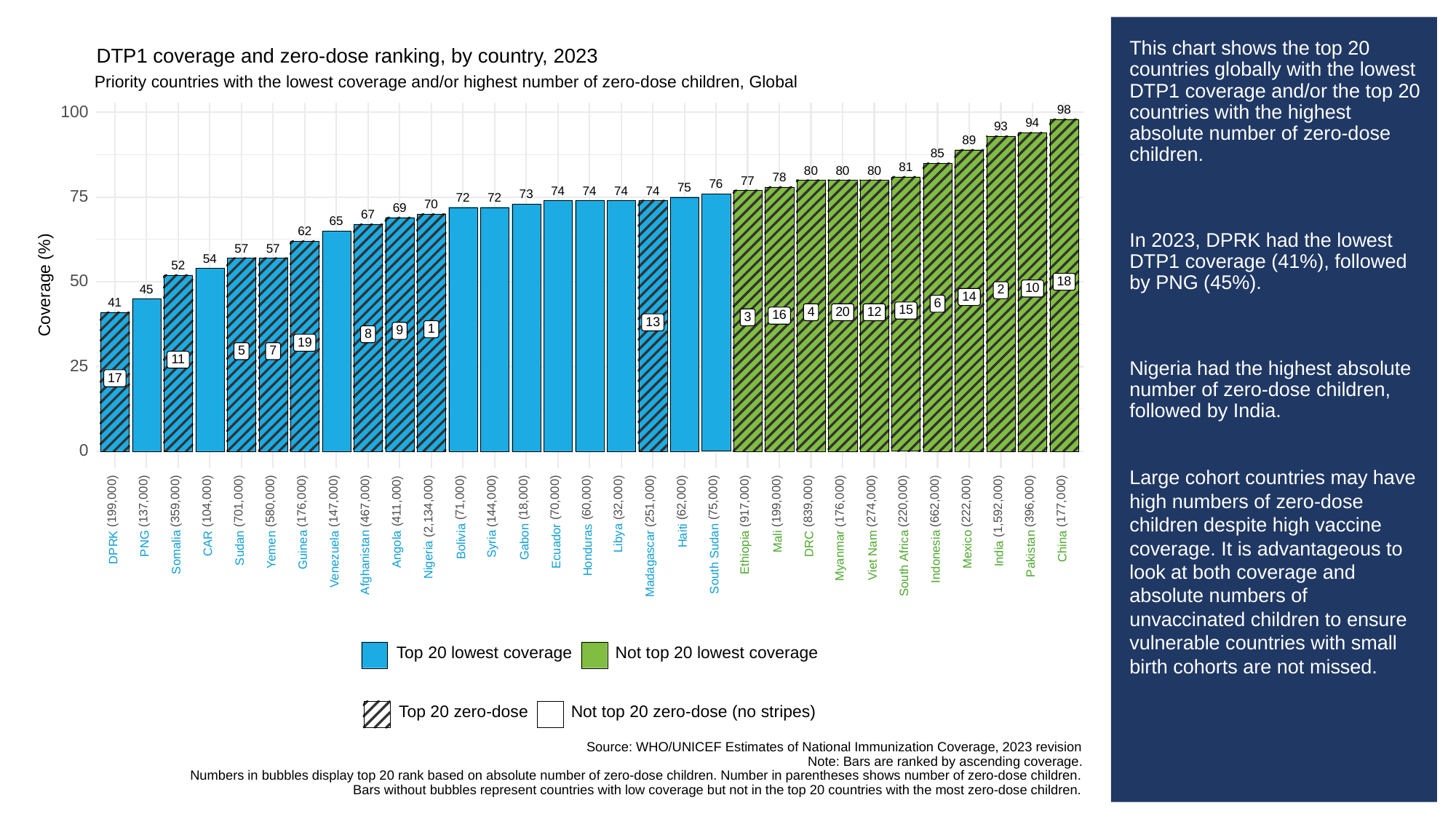

# This chart shows the top 20 countries globally with the lowest DTP1 coverage and/or the top 20 countries with the highest absolute number of zero-dose children.

In 2023, DPRK had the lowest DTP1 coverage (41%), followed by PNG (45%).

Nigeria had the highest absolute number of zero-dose children, followed by India.

Large cohort countries may have high numbers of zero-dose children despite high vaccine coverage. It is advantageous to look at both coverage and absolute numbers of unvaccinated children to ensure vulnerable countries with small birth cohorts are not missed.

DTP1 coverage and zero-dose ranking, by country, 2023
Priority countries with the lowest coverage and/or highest number of zero-dose children, Global

98
100

94

93

89

85

81

80
80
80

78

77

76

75

74
74
74
74

73

75

72
72

70

69

67

65

62

57
57

54

52

50

18

Coverage (%)

10

45

2

14

41
6

15

20
12
4

16

3

13

1

9

8

19

5
7

11

25

17

0

(71,000)
(18,000)
(70,000)
(60,000)
(32,000)
(62,000)
(75,000)
(199,000)
(137,000)
(359,000)
(104,000)
(701,000)
(580,000)
(176,000)
(147,000)
(467,000)
(411,000)
(144,000)
(251,000)
(917,000)
(199,000)
(839,000)
(176,000)
(274,000)
(220,000)
(662,000)
(222,000)
(396,000)
(177,000)
(2,134,000)
(1,592,000)
Haiti
Libya
Sudan
Bolivia
Mali
Gabon
Syria
CAR
Nam
DRC
PNG
Africa
China
Ecuador
DPRK
Sudan
Angola
Mexico
Yemen
Guinea
Honduras
Ethiopia
Somalia
Pakistan
India
Myanmar
Indonesia
Nigeria
Venezuela
Afghanistan
Madagascar
Viet
South
South

Top 20 lowest coverage
Not top 20 lowest coverage

Not top 20 zero-dose (no stripes)
Top 20 zero-dose

Source: WHO/UNICEF Estimates of National Immunization Coverage, 2023 revision
Note: Bars are ranked by ascending coverage.
Numbers in bubbles display top 20 rank based on absolute number of zero-dose children. Number in parentheses shows number of zero-dose children.
Bars without bubbles represent countries with low coverage but not in the top 20 countries with the most zero-dose children.